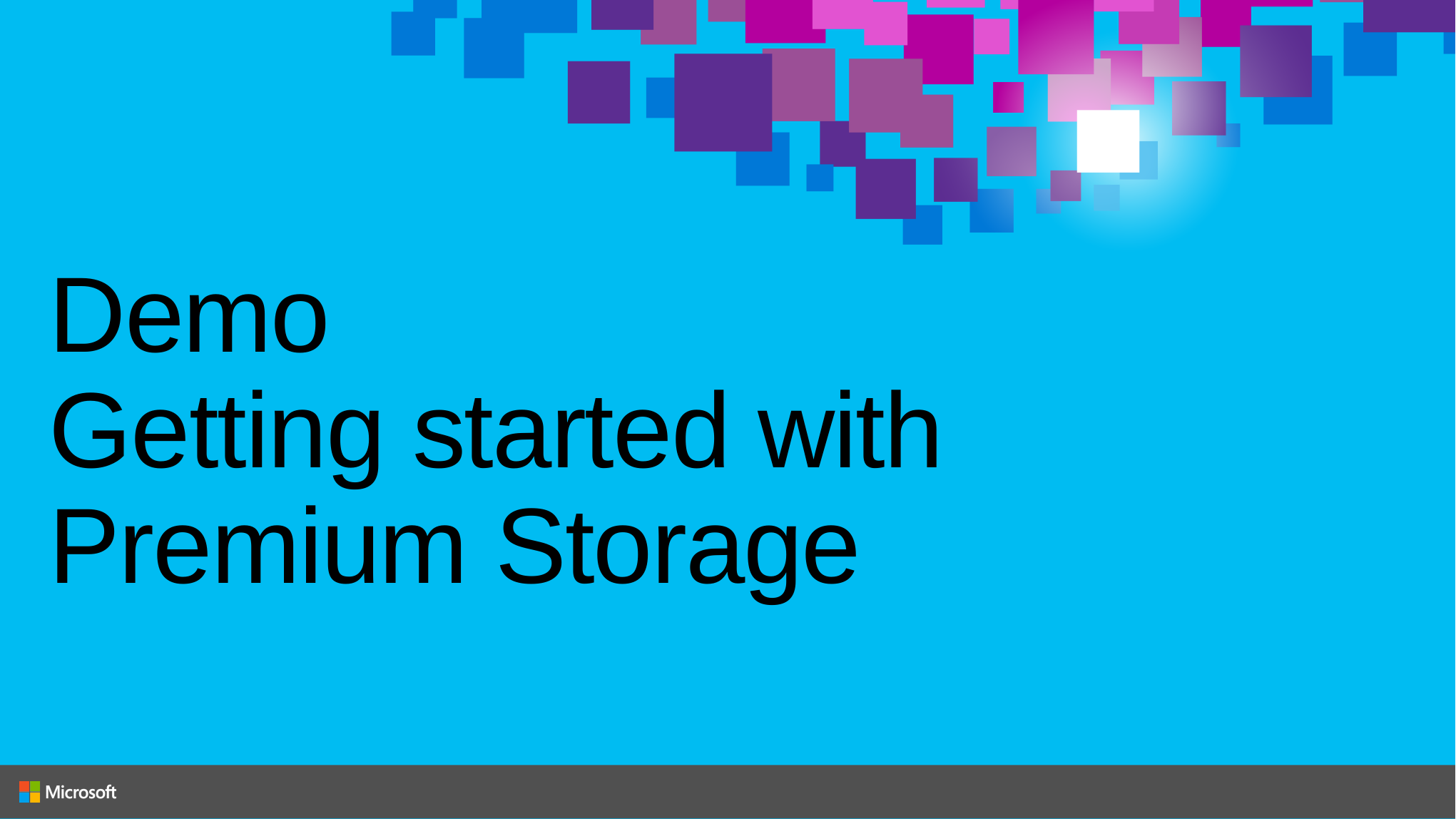

# Demo Getting started with Premium Storage